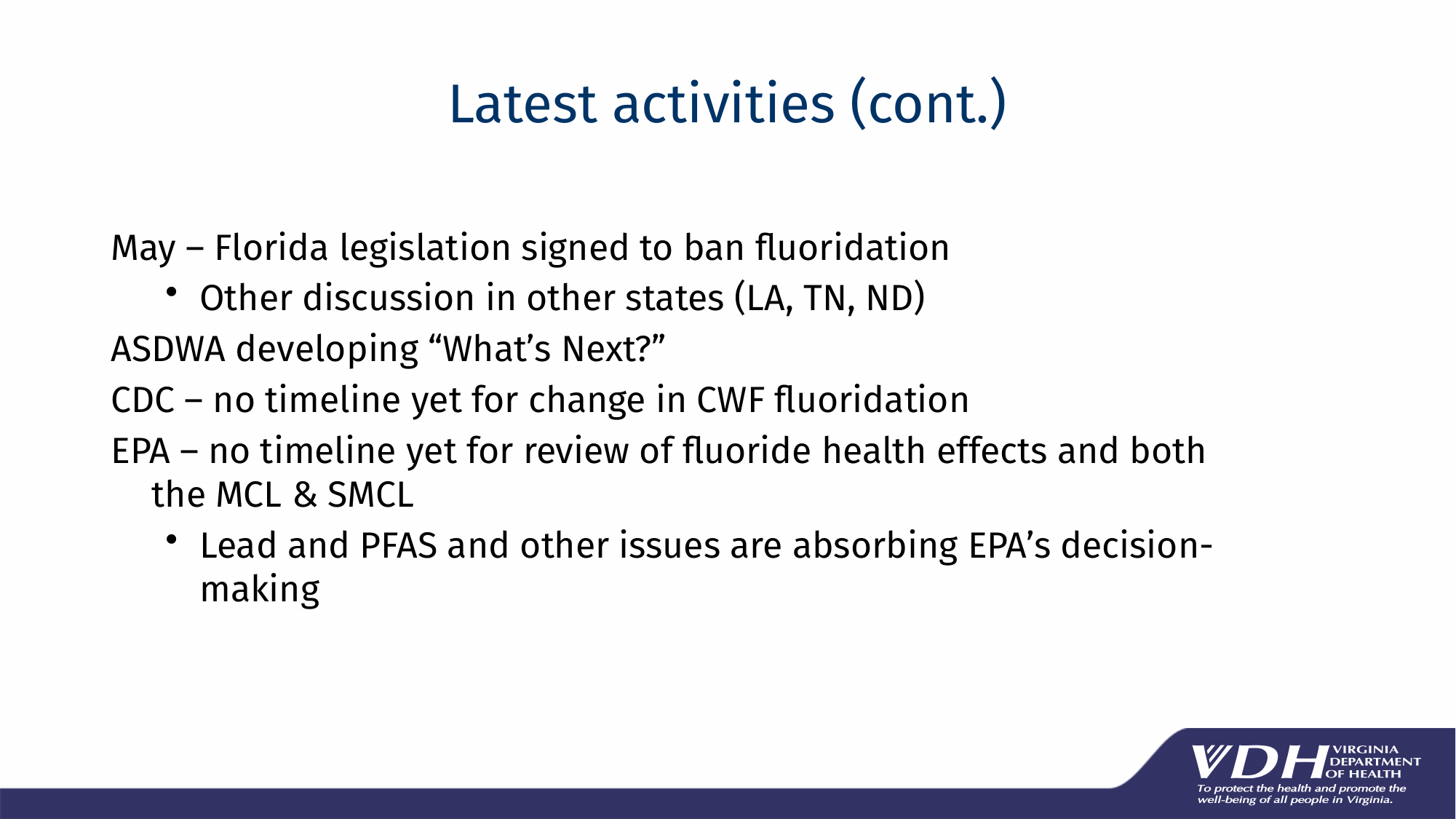

# Latest activities (cont.)
May – Florida legislation signed to ban fluoridation
Other discussion in other states (LA, TN, ND)
ASDWA developing “What’s Next?”
CDC – no timeline yet for change in CWF fluoridation
EPA – no timeline yet for review of fluoride health effects and both the MCL & SMCL
Lead and PFAS and other issues are absorbing EPA’s decision-making